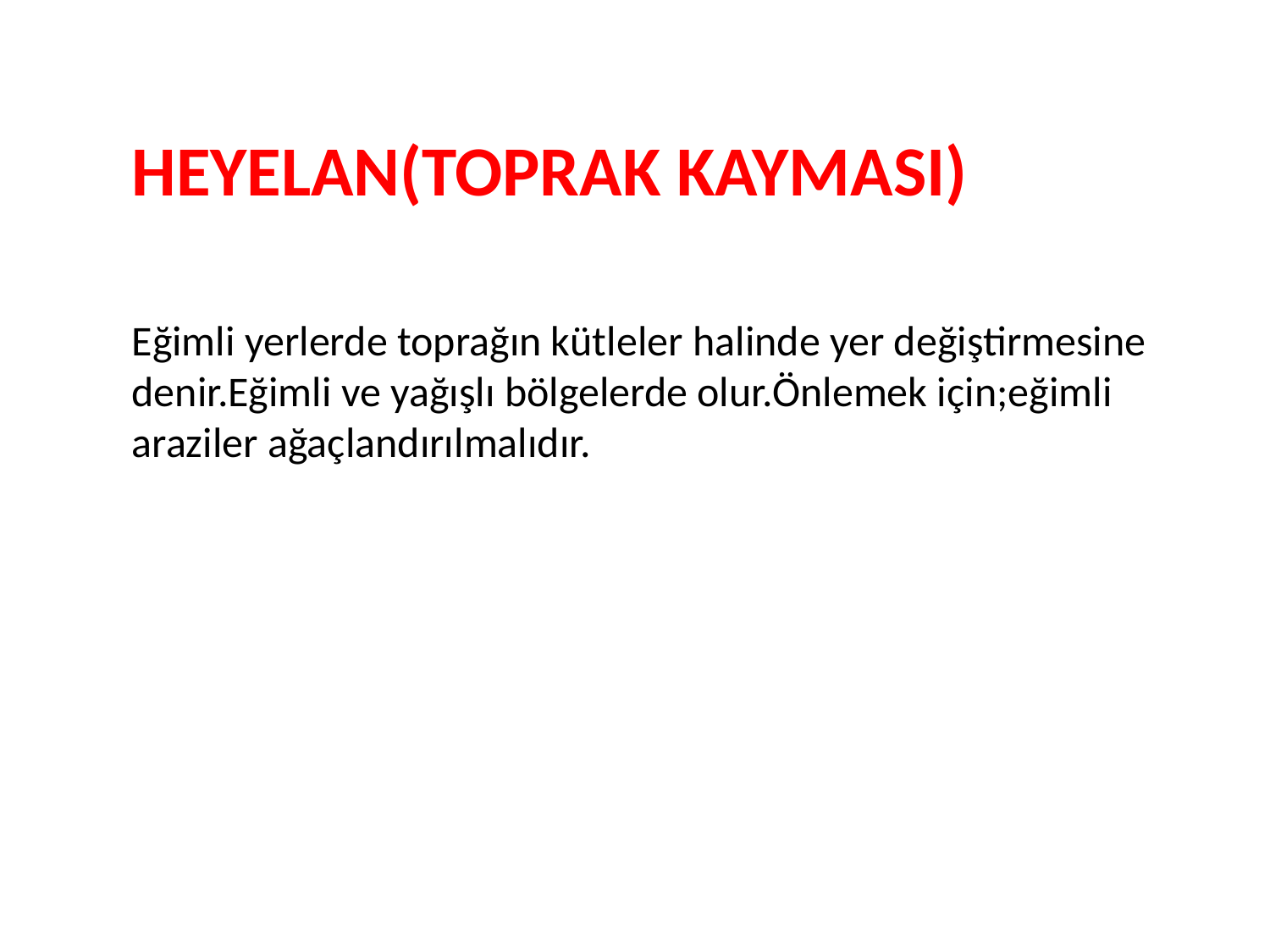

# HEYELAN(TOPRAK KAYMASI)
Eğimli yerlerde toprağın kütleler halinde yer değiştirmesine denir.Eğimli ve yağışlı bölgelerde olur.Önlemek için;eğimli araziler ağaçlandırılmalıdır.